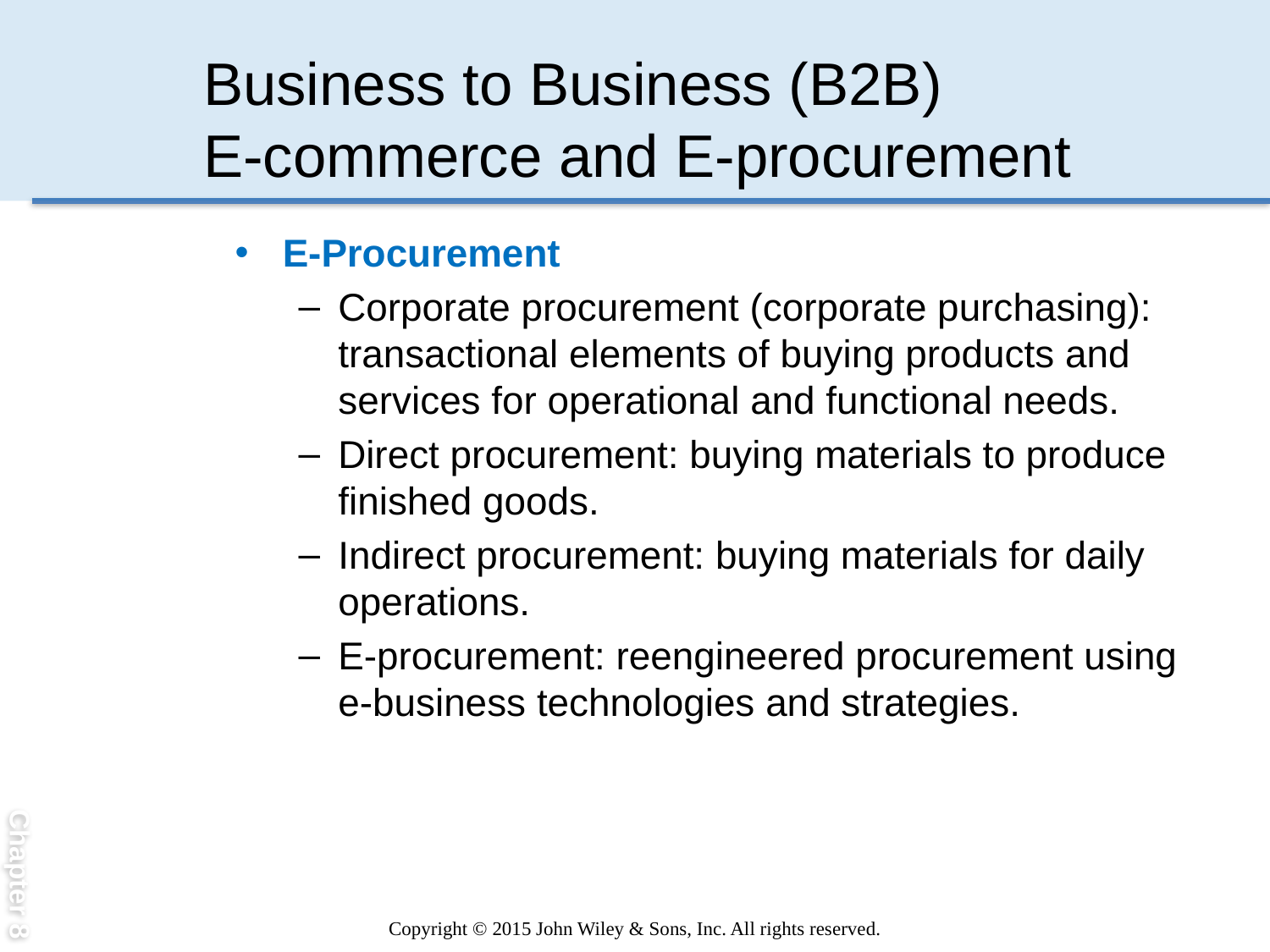

Chapter 8
# Business to Business (B2B) E-commerce and E-procurement
E-Procurement
Corporate procurement (corporate purchasing): transactional elements of buying products and services for operational and functional needs.
Direct procurement: buying materials to produce finished goods.
Indirect procurement: buying materials for daily operations.
E-procurement: reengineered procurement using e-business technologies and strategies.